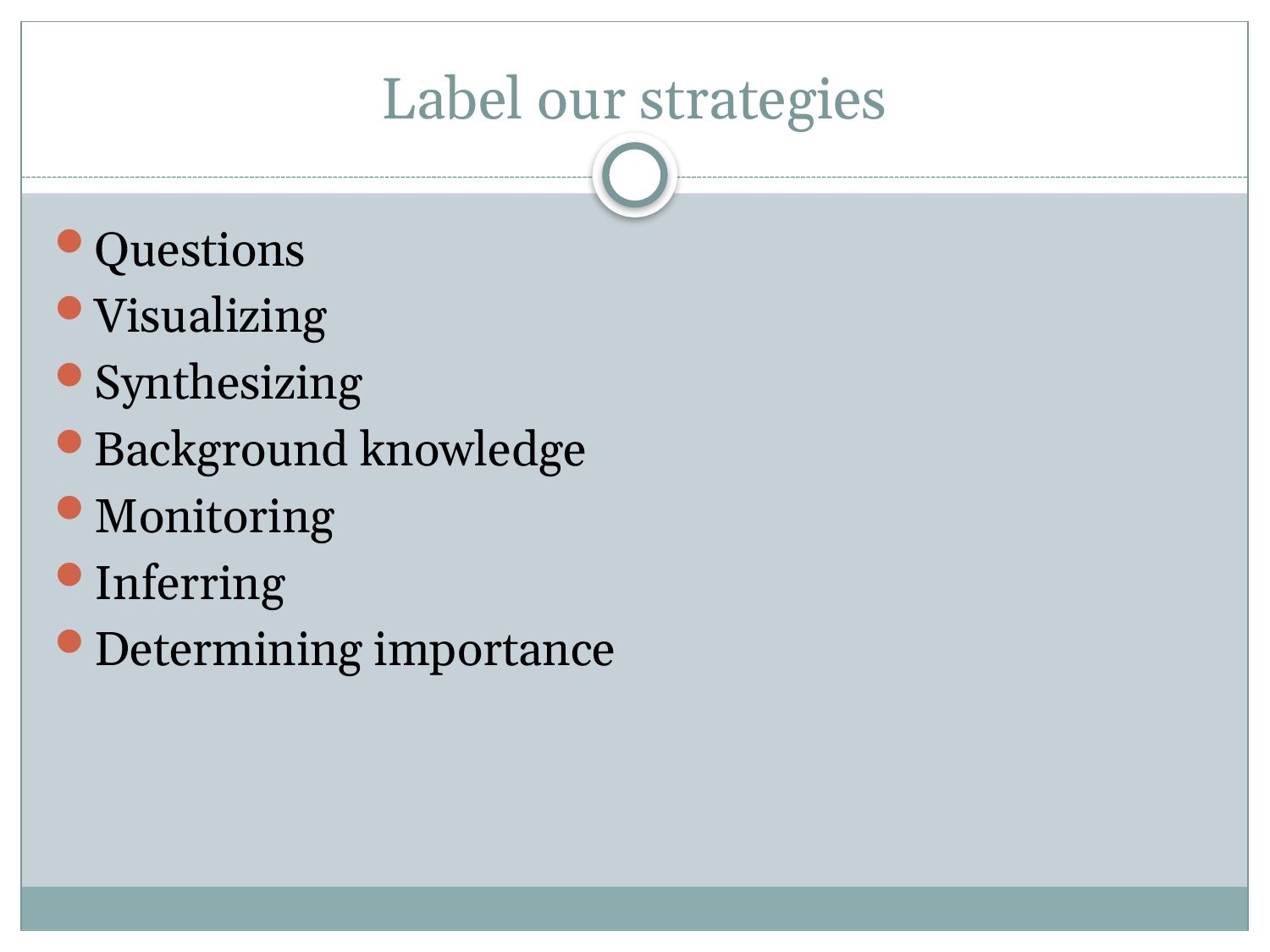

# Label our strategies
Questions
Visualizing
Synthesizing
Background knowledge
Monitoring
Inferring
Determining importance